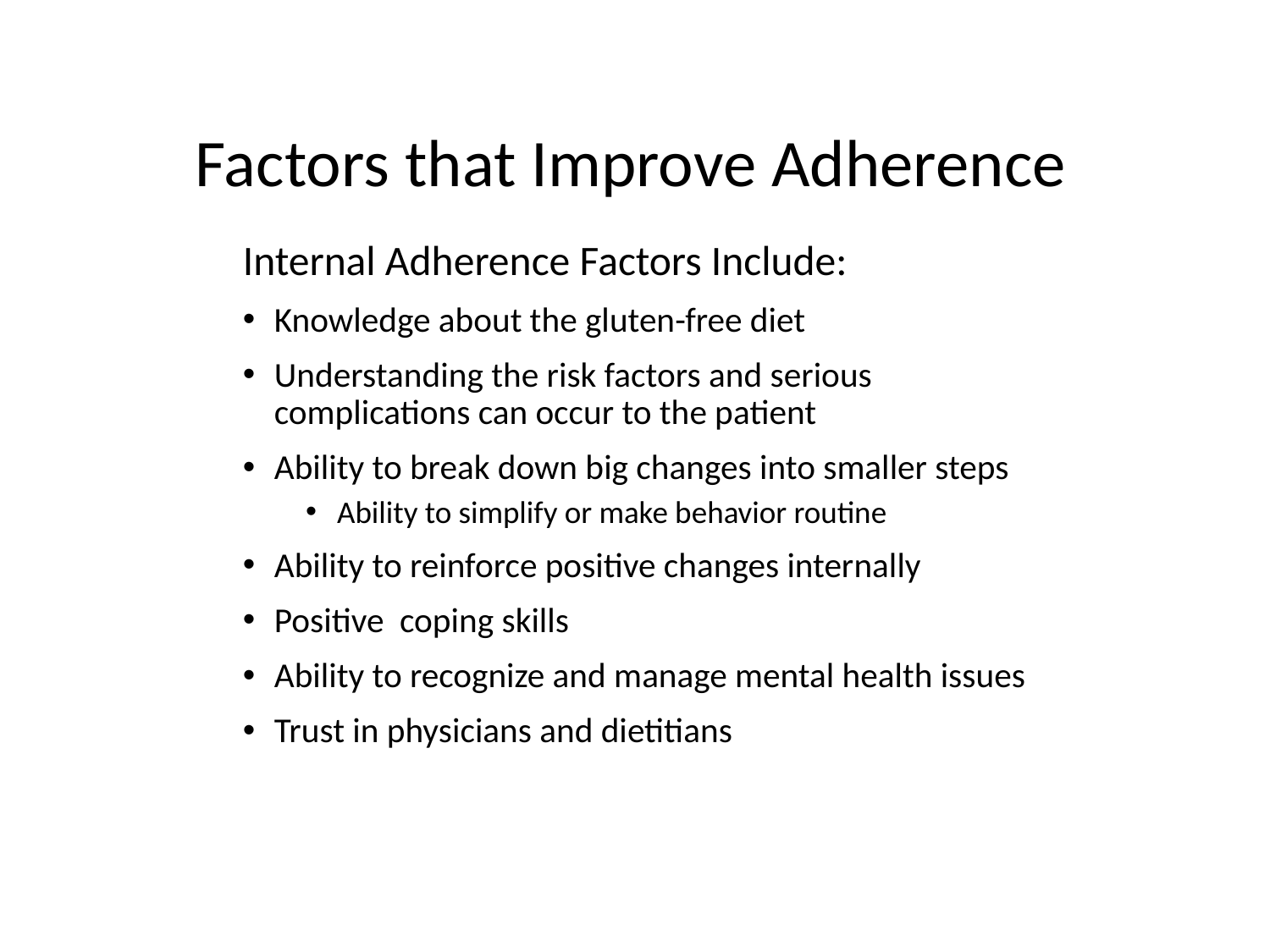

# Factors that Improve Adherence
Internal Adherence Factors Include:
Knowledge about the gluten-free diet
Understanding the risk factors and serious complications can occur to the patient
Ability to break down big changes into smaller steps
Ability to simplify or make behavior routine
Ability to reinforce positive changes internally
Positive  coping skills
Ability to recognize and manage mental health issues
Trust in physicians and dietitians
73